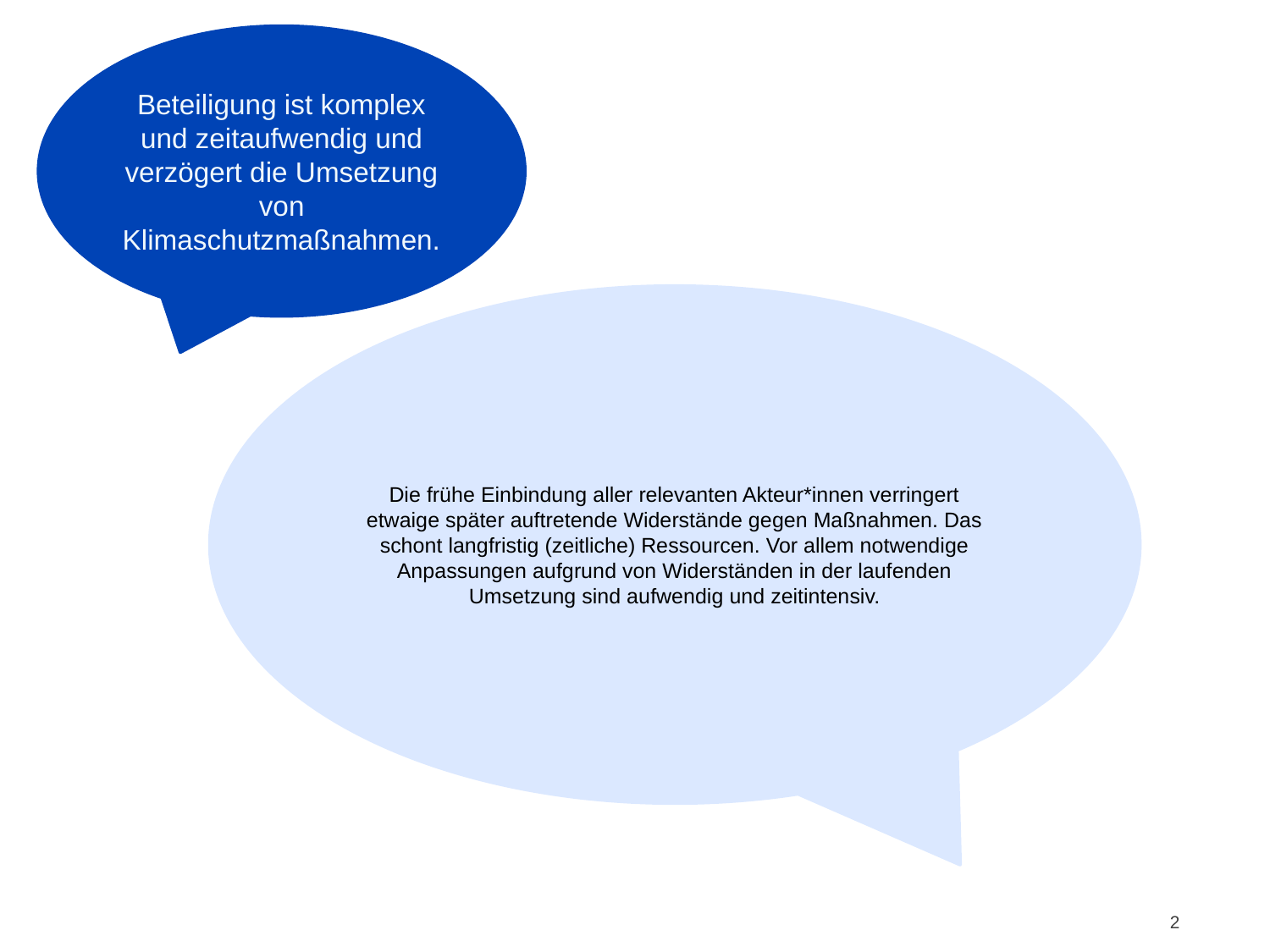

Beteiligung ist komplex und zeitaufwendig und verzögert die Umsetzung von Klimaschutzmaßnahmen.
# Argumente 4
Die frühe Einbindung aller relevanten Akteur*innen verringert etwaige später auftretende Widerstände gegen Maßnahmen. Das schont langfristig (zeitliche) Ressourcen. Vor allem notwendige Anpassungen aufgrund von Widerständen in der laufenden Umsetzung sind aufwendig und zeitintensiv.